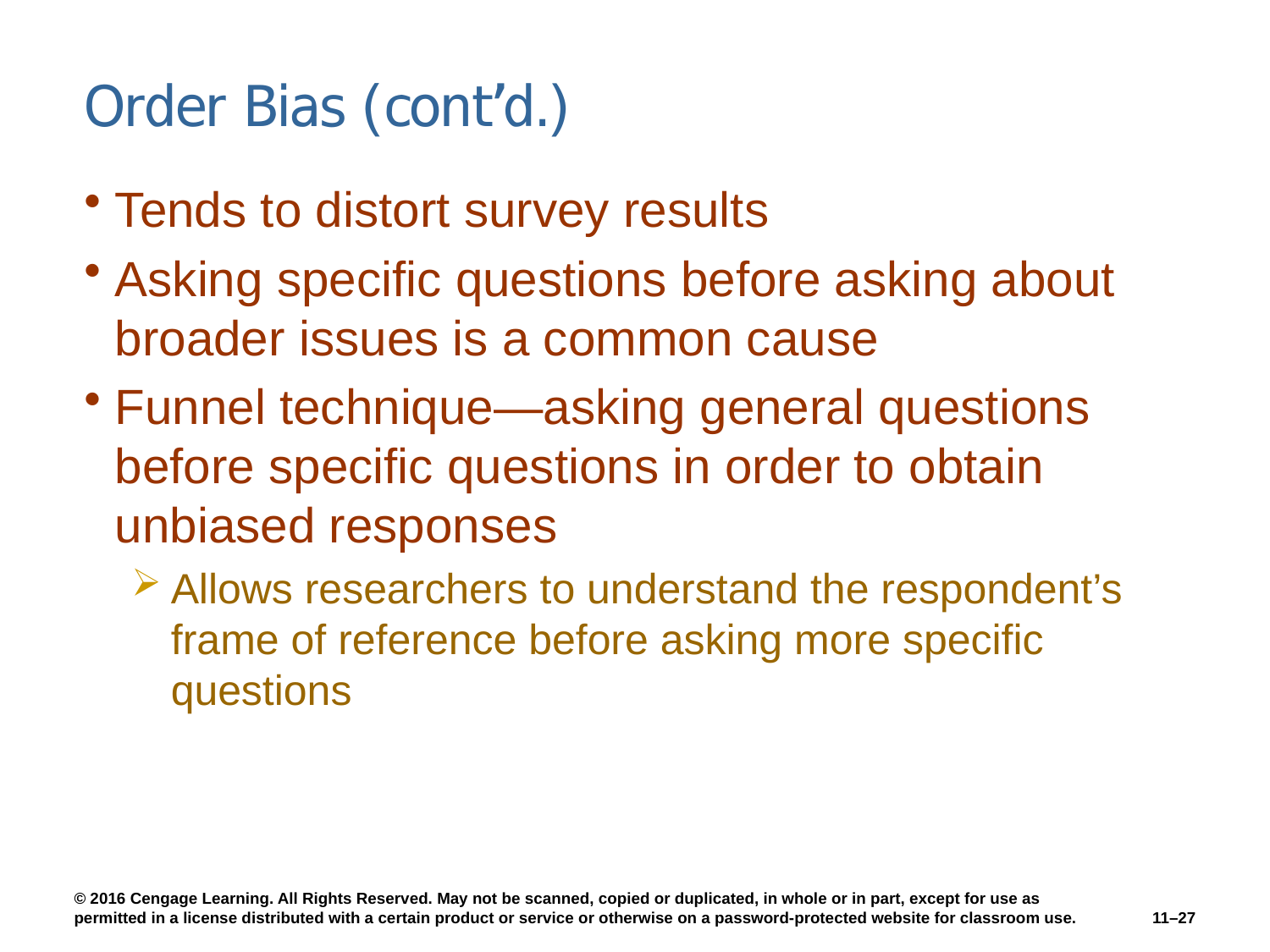

# Order Bias (cont’d.)
Tends to distort survey results
Asking specific questions before asking about broader issues is a common cause
Funnel technique—asking general questions before specific questions in order to obtain unbiased responses
Allows researchers to understand the respondent’s frame of reference before asking more specific questions
11–27
© 2016 Cengage Learning. All Rights Reserved. May not be scanned, copied or duplicated, in whole or in part, except for use as permitted in a license distributed with a certain product or service or otherwise on a password-protected website for classroom use.